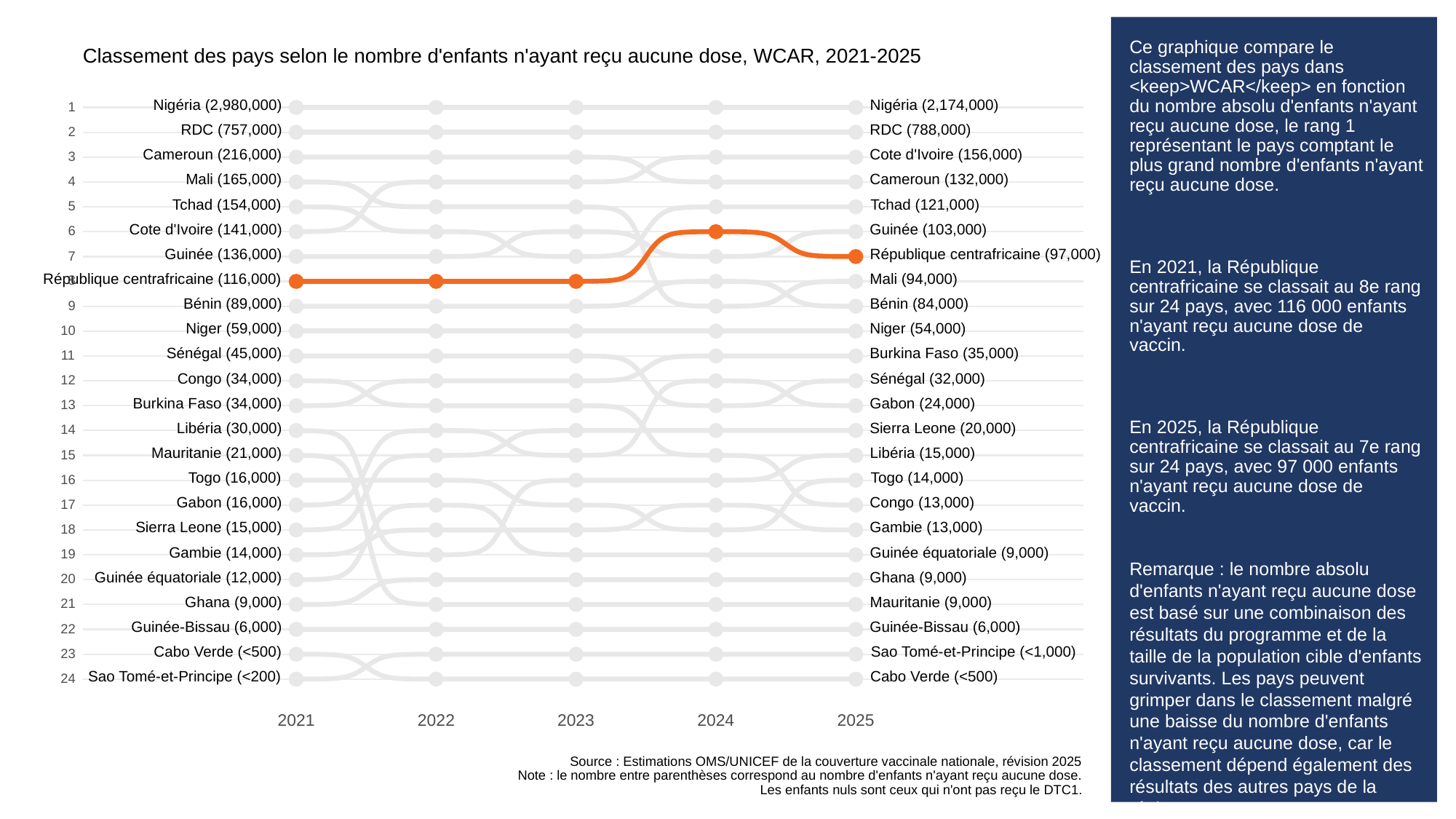

# Ce graphique compare le classement des pays dans <keep>WCAR</keep> en fonction du nombre absolu d'enfants n'ayant reçu aucune dose, le rang 1 représentant le pays comptant le plus grand nombre d'enfants n'ayant reçu aucune dose.

En 2021, la République centrafricaine se classait au 8e rang sur 24 pays, avec 116 000 enfants n'ayant reçu aucune dose de vaccin.

En 2025, la République centrafricaine se classait au 7e rang sur 24 pays, avec 97 000 enfants n'ayant reçu aucune dose de vaccin.

Remarque : le nombre absolu d'enfants n'ayant reçu aucune dose est basé sur une combinaison des résultats du programme et de la taille de la population cible d'enfants survivants. Les pays peuvent grimper dans le classement malgré une baisse du nombre d'enfants n'ayant reçu aucune dose, car le classement dépend également des résultats des autres pays de la région.

Classement des pays selon le nombre d'enfants n'ayant reçu aucune dose, WCAR, 2021-2025
Nigéria (2,980,000)
Nigéria (2,174,000)

1

RDC (757,000)
RDC (788,000)

2

Cameroun (216,000)
Cote d'Ivoire (156,000)

3

Mali (165,000)
Cameroun (132,000)

4

Tchad (154,000)
Tchad (121,000)

5

Cote d'Ivoire (141,000)
Guinée (103,000)

6

Guinée (136,000)
République centrafricaine (97,000)

7

République centrafricaine (116,000)
Mali (94,000)

8

Bénin (89,000)
Bénin (84,000)

9

Niger (59,000)
Niger (54,000)

10

Sénégal (45,000)
Burkina Faso (35,000)

11

Congo (34,000)
Sénégal (32,000)

12

Burkina Faso (34,000)
Gabon (24,000)

13

Libéria (30,000)
Sierra Leone (20,000)

14

Mauritanie (21,000)
Libéria (15,000)

15

Togo (16,000)
Togo (14,000)

16

Gabon (16,000)
Congo (13,000)

17

Sierra Leone (15,000)
Gambie (13,000)

18

Gambie (14,000)
Guinée équatoriale (9,000)

19

Guinée équatoriale (12,000)
Ghana (9,000)

20

Ghana (9,000)
Mauritanie (9,000)

21

Guinée-Bissau (6,000)
Guinée-Bissau (6,000)

22

Cabo Verde (<500)
Sao Tomé-et-Principe (<1,000)

23

Sao Tomé-et-Principe (<200)
Cabo Verde (<500)

24

2023
2021
2022
2024
2025
Source : Estimations OMS/UNICEF de la couverture vaccinale nationale, révision 2025
Note : le nombre entre parenthèses correspond au nombre d'enfants n'ayant reçu aucune dose.
Les enfants nuls sont ceux qui n'ont pas reçu le DTC1.